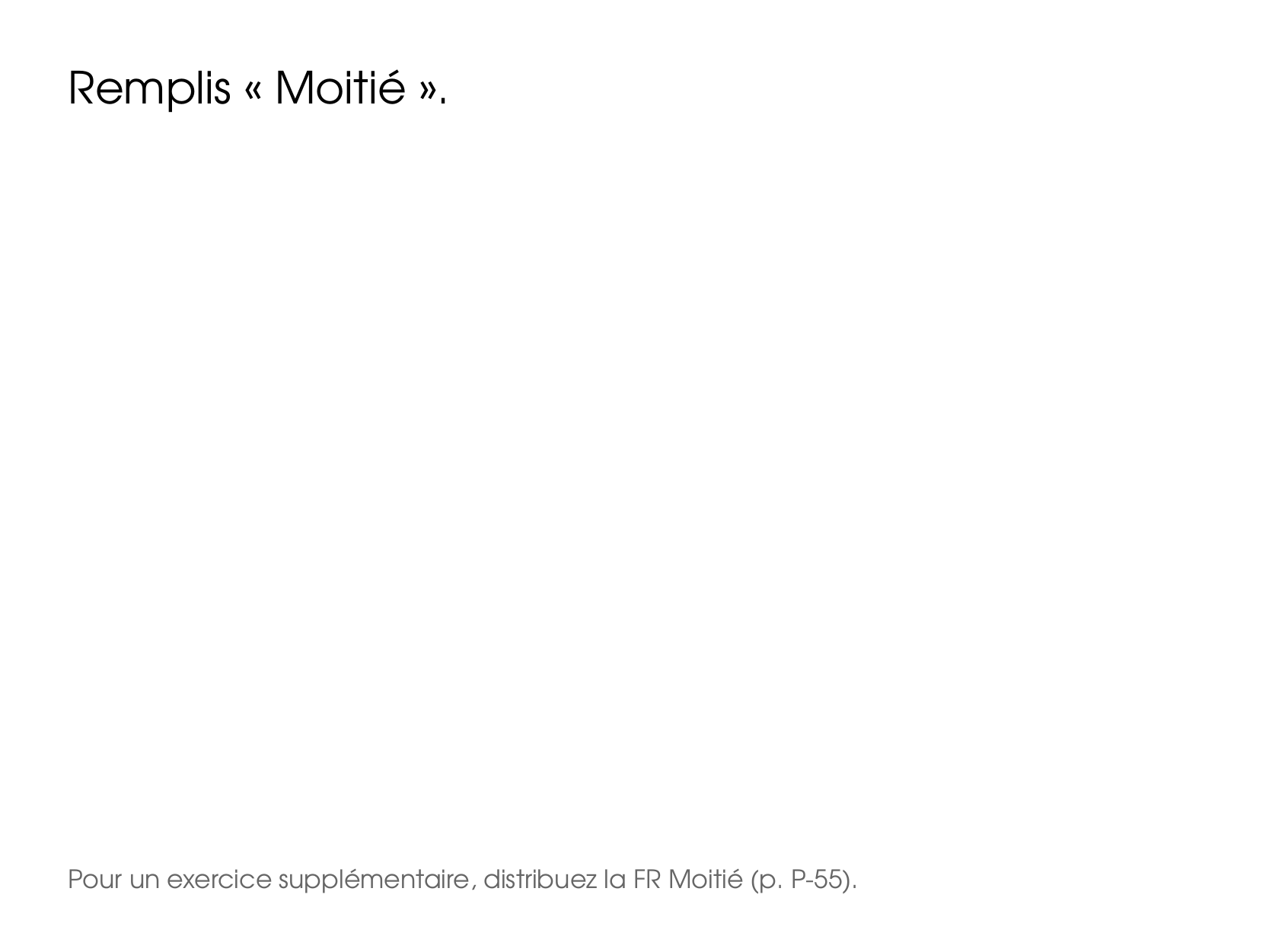

Remplis « Moitié ».
Pour un exercice supplémentaire, distribuez la FR Moitié (p. P-55).